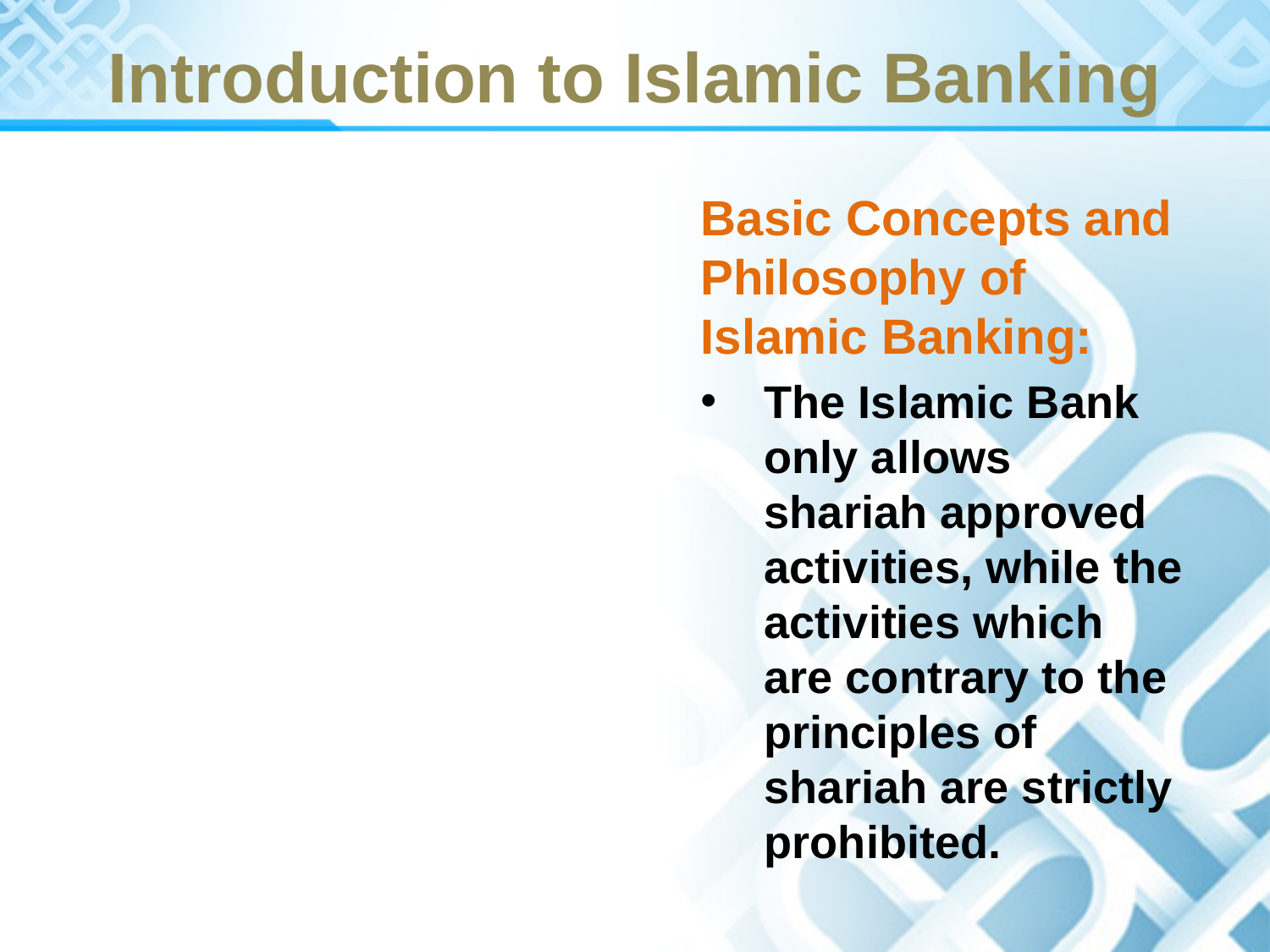

Introduction to Islamic Banking
Basic Concepts and Philosophy of Islamic Banking:
The Islamic Bank only allows shariah approved activities, while the activities which are contrary to the principles of shariah are strictly prohibited.